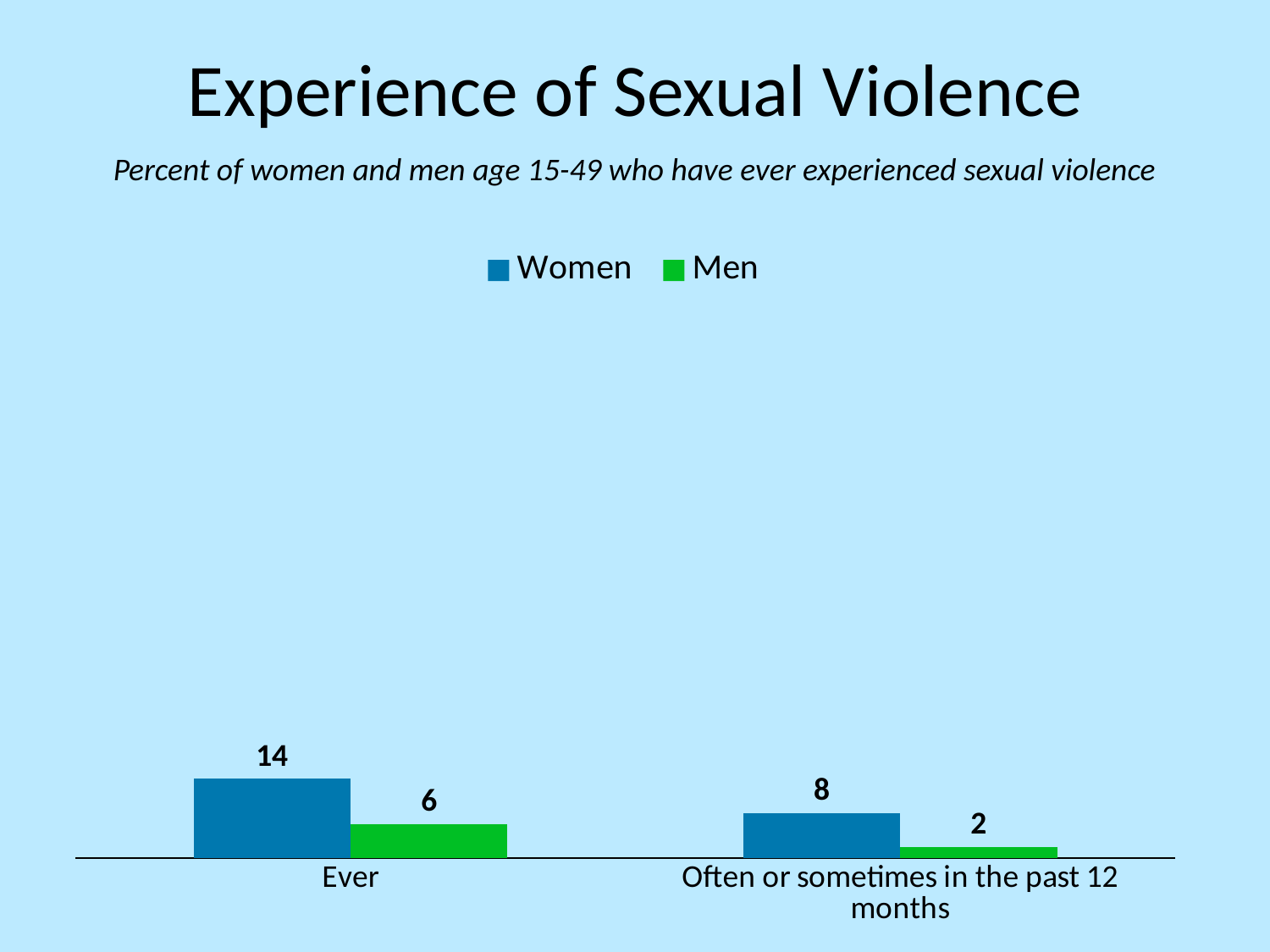

# Experience of Sexual Violence
Percent of women and men age 15-49 who have ever experienced sexual violence

### Chart

| Category | Women | Men |
|---|---|---|
| Ever | 14.0 | 6.0 |
| Often or sometimes in the past 12 months | 8.0 | 2.0 |